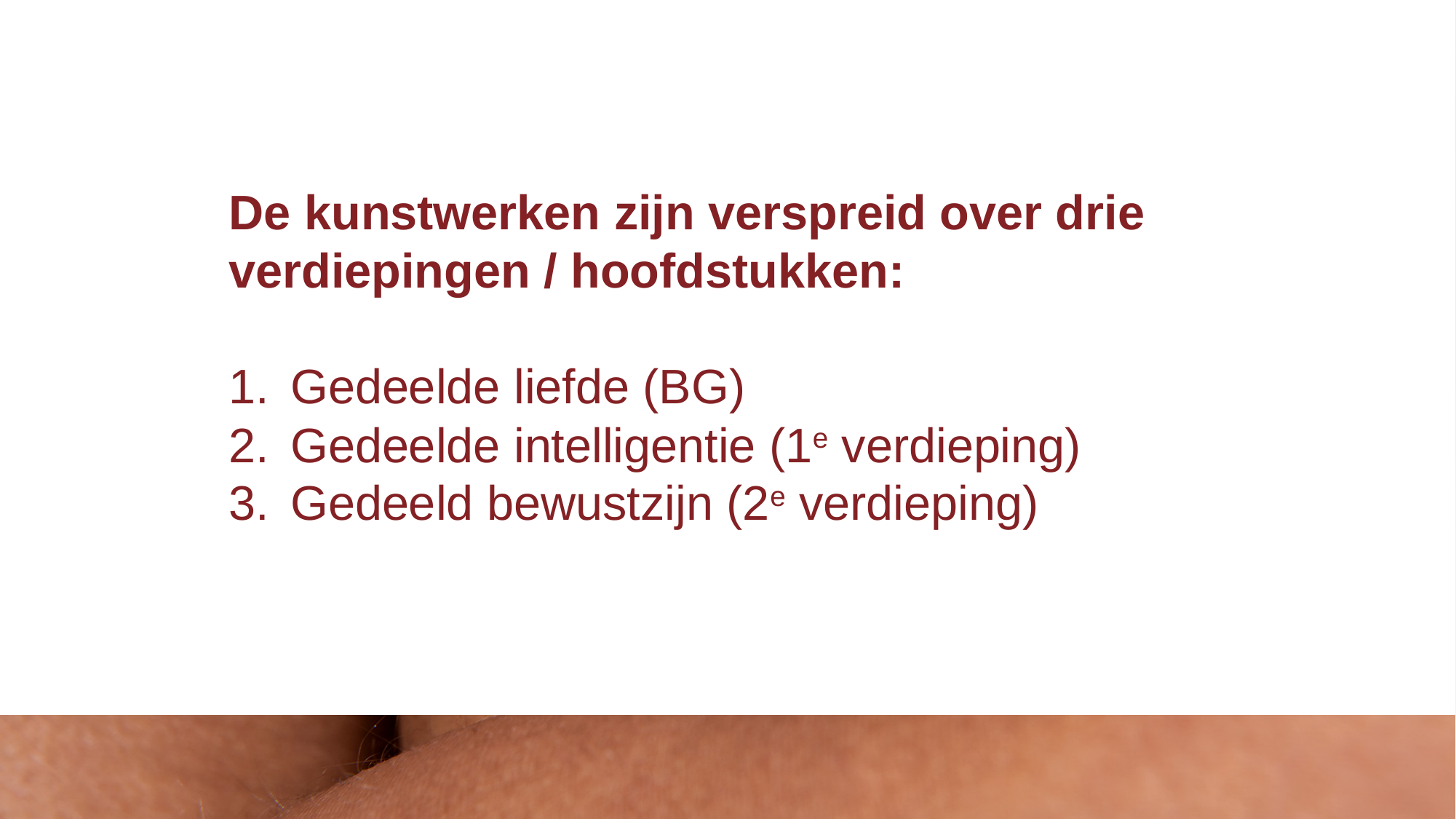

De kunstwerken zijn verspreid over drie verdiepingen / hoofdstukken:

Gedeelde liefde (BG)
Gedeelde intelligentie (1e verdieping)
Gedeeld bewustzijn (2e verdieping)